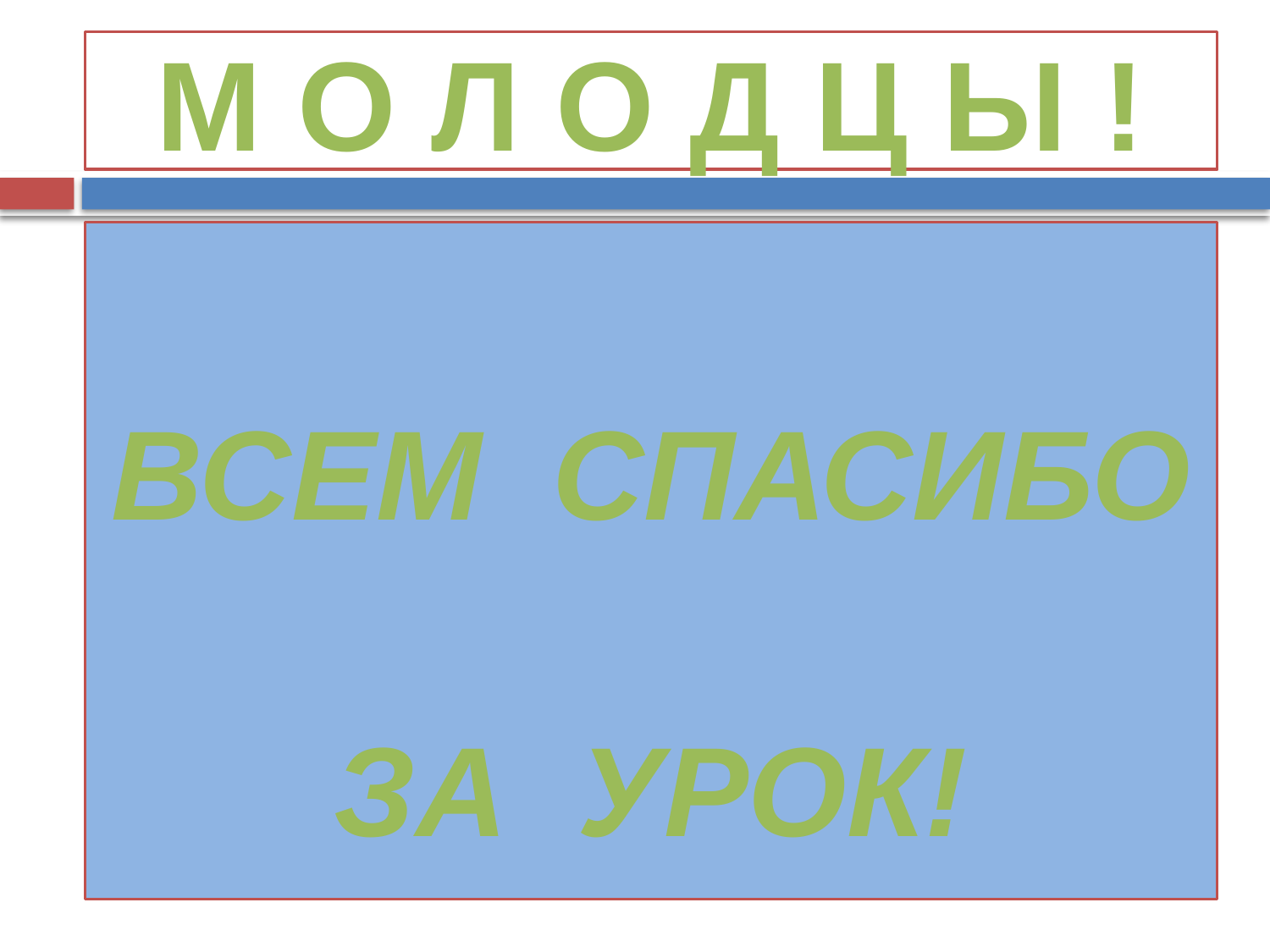

# М О Л О Д Ц Ы !

ВСЕМ  СПАСИБО
ЗА  УРОК!